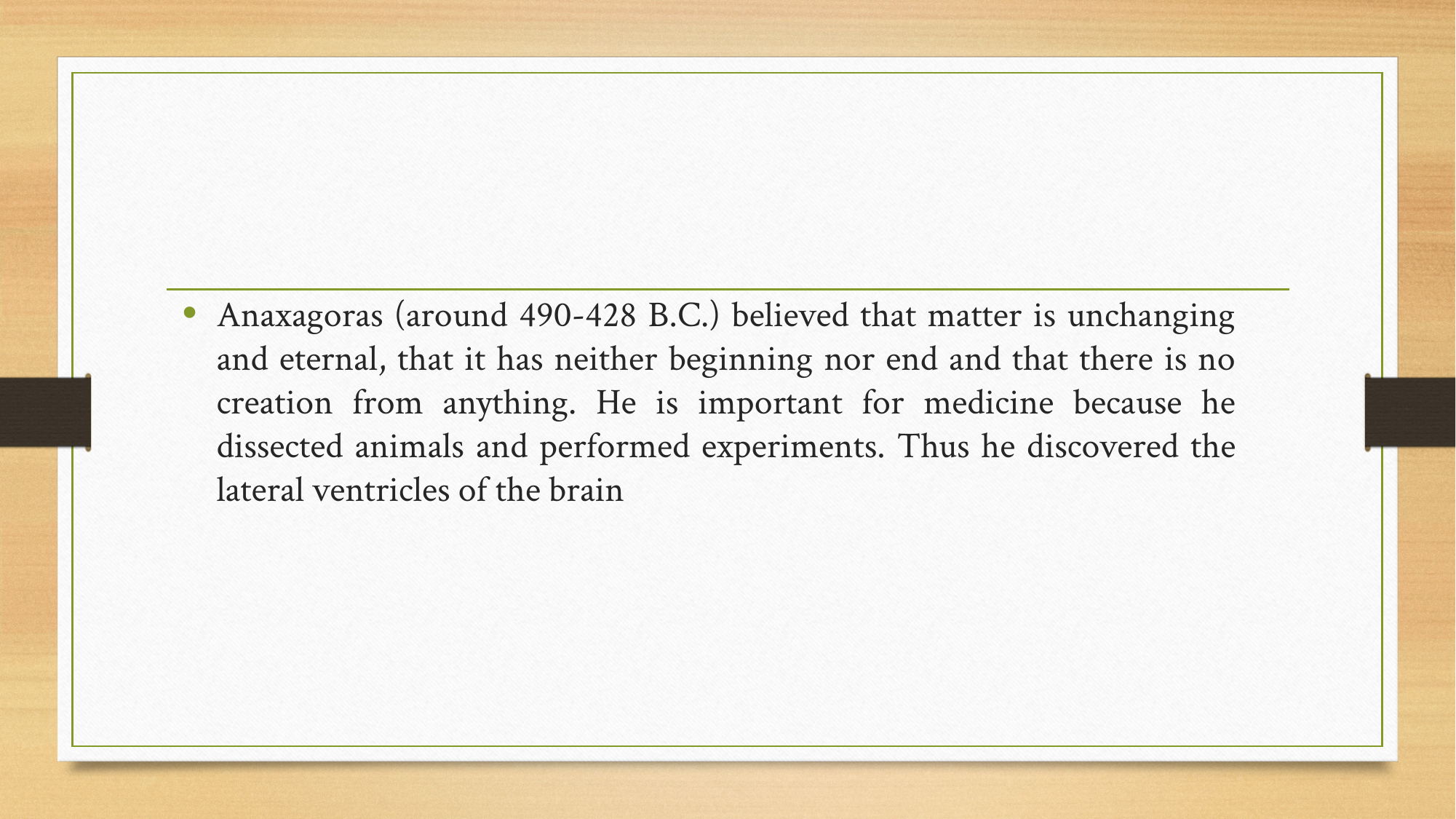

Anaxagoras (around 490-428 B.C.) believed that matter is unchanging and eternal, that it has neither beginning nor end and that there is no creation from anything. He is important for medicine because he dissected animals and performed experiments. Thus he discovered the lateral ventricles of the brain